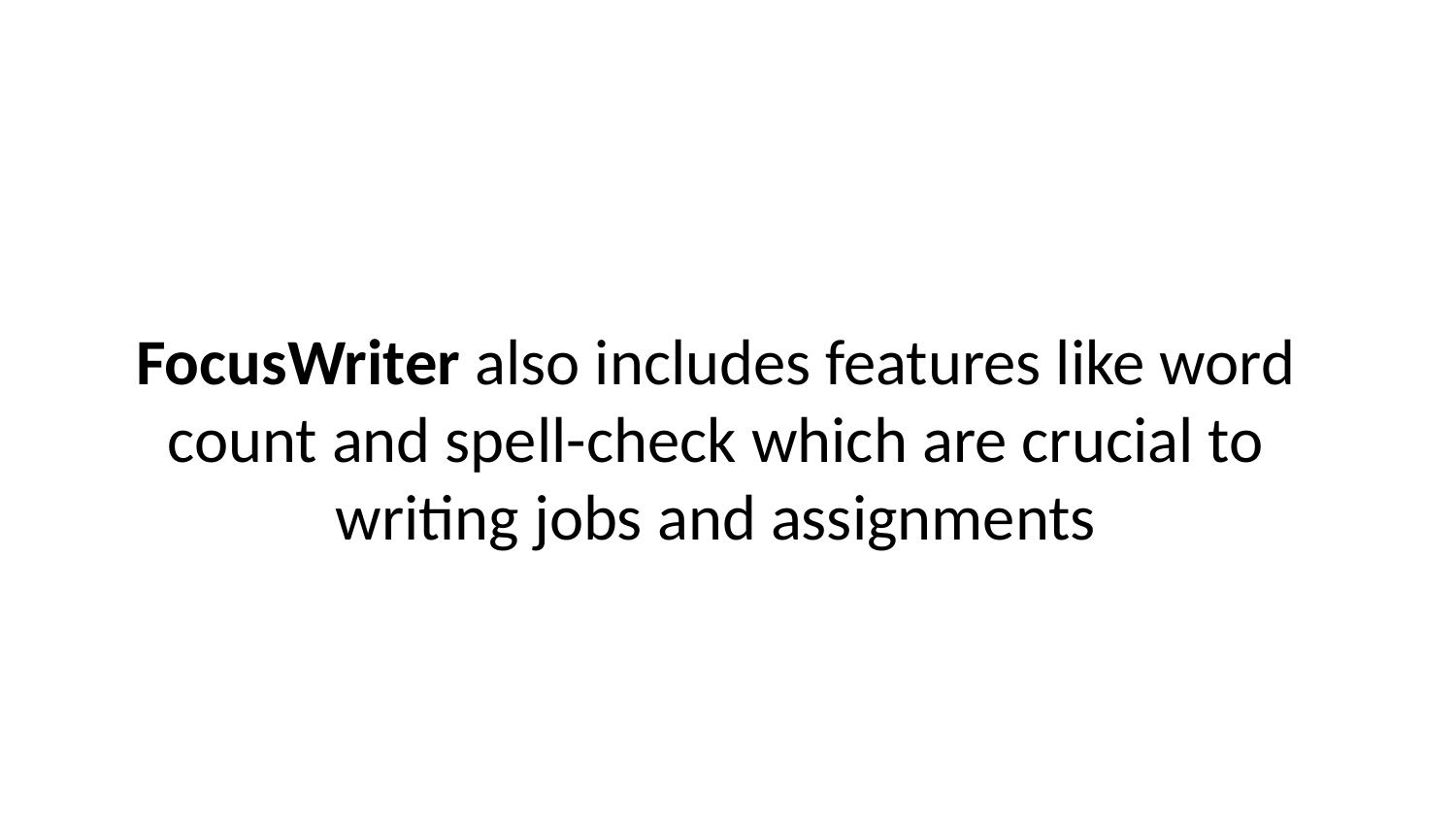

FocusWriter also includes features like word count and spell-check which are crucial to writing jobs and assignments